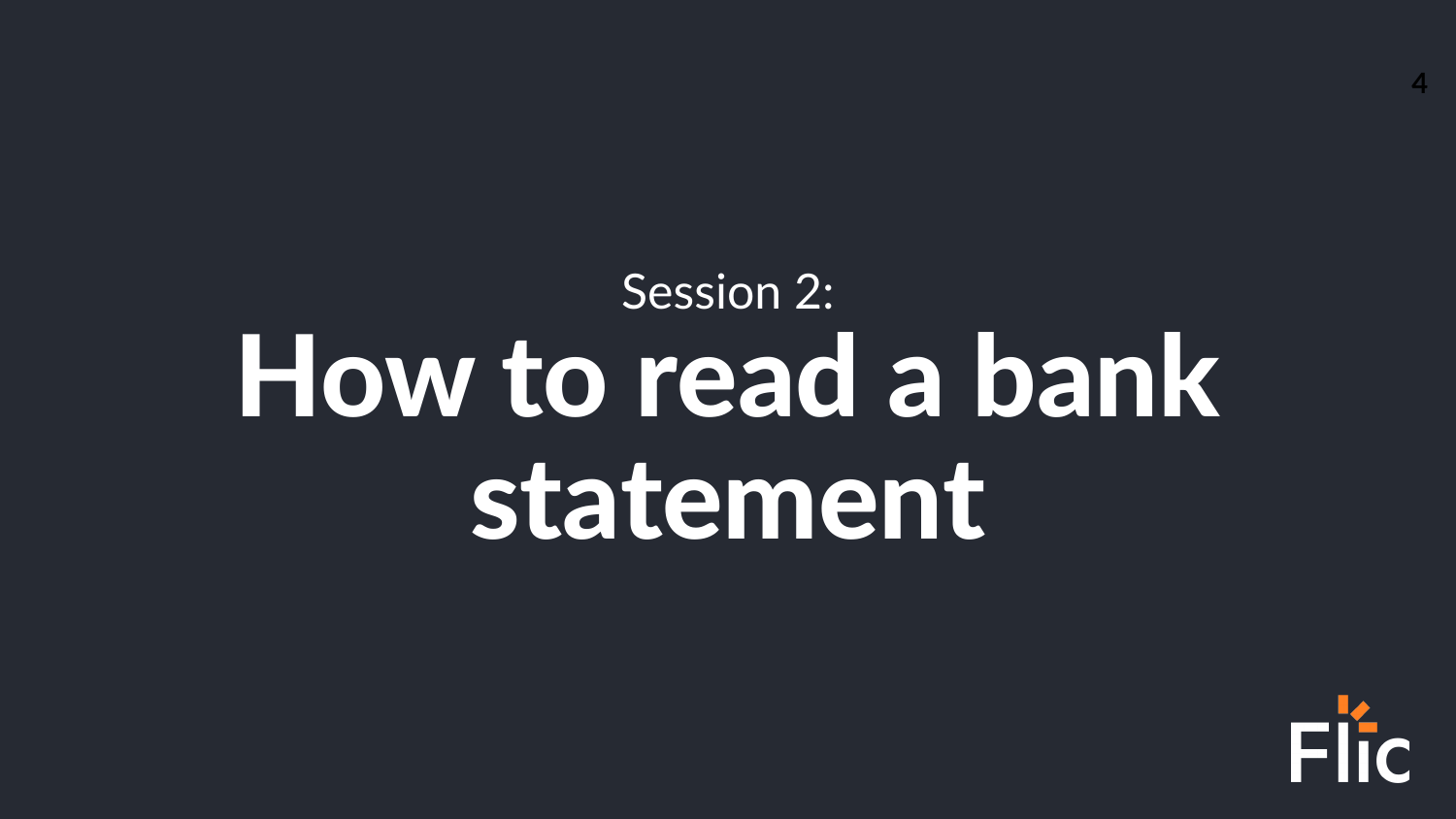

4

Session 2:
How to read a bank statement